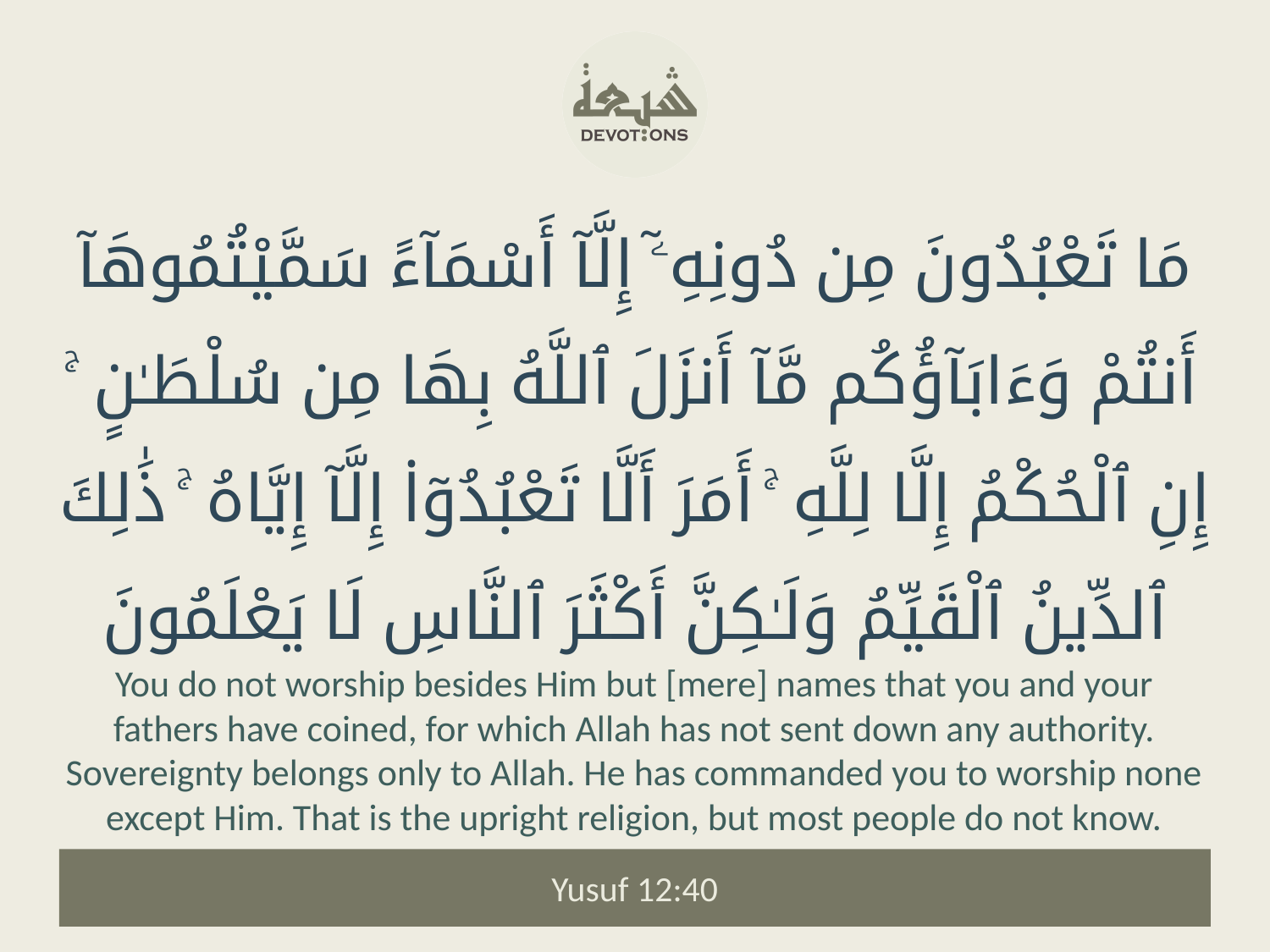

مَا تَعْبُدُونَ مِن دُونِهِۦٓ إِلَّآ أَسْمَآءً سَمَّيْتُمُوهَآ أَنتُمْ وَءَابَآؤُكُم مَّآ أَنزَلَ ٱللَّهُ بِهَا مِن سُلْطَـٰنٍ ۚ إِنِ ٱلْحُكْمُ إِلَّا لِلَّهِ ۚ أَمَرَ أَلَّا تَعْبُدُوٓا۟ إِلَّآ إِيَّاهُ ۚ ذَٰلِكَ ٱلدِّينُ ٱلْقَيِّمُ وَلَـٰكِنَّ أَكْثَرَ ٱلنَّاسِ لَا يَعْلَمُونَ
You do not worship besides Him but [mere] names that you and your fathers have coined, for which Allah has not sent down any authority. Sovereignty belongs only to Allah. He has commanded you to worship none except Him. That is the upright religion, but most people do not know.
Yusuf 12:40